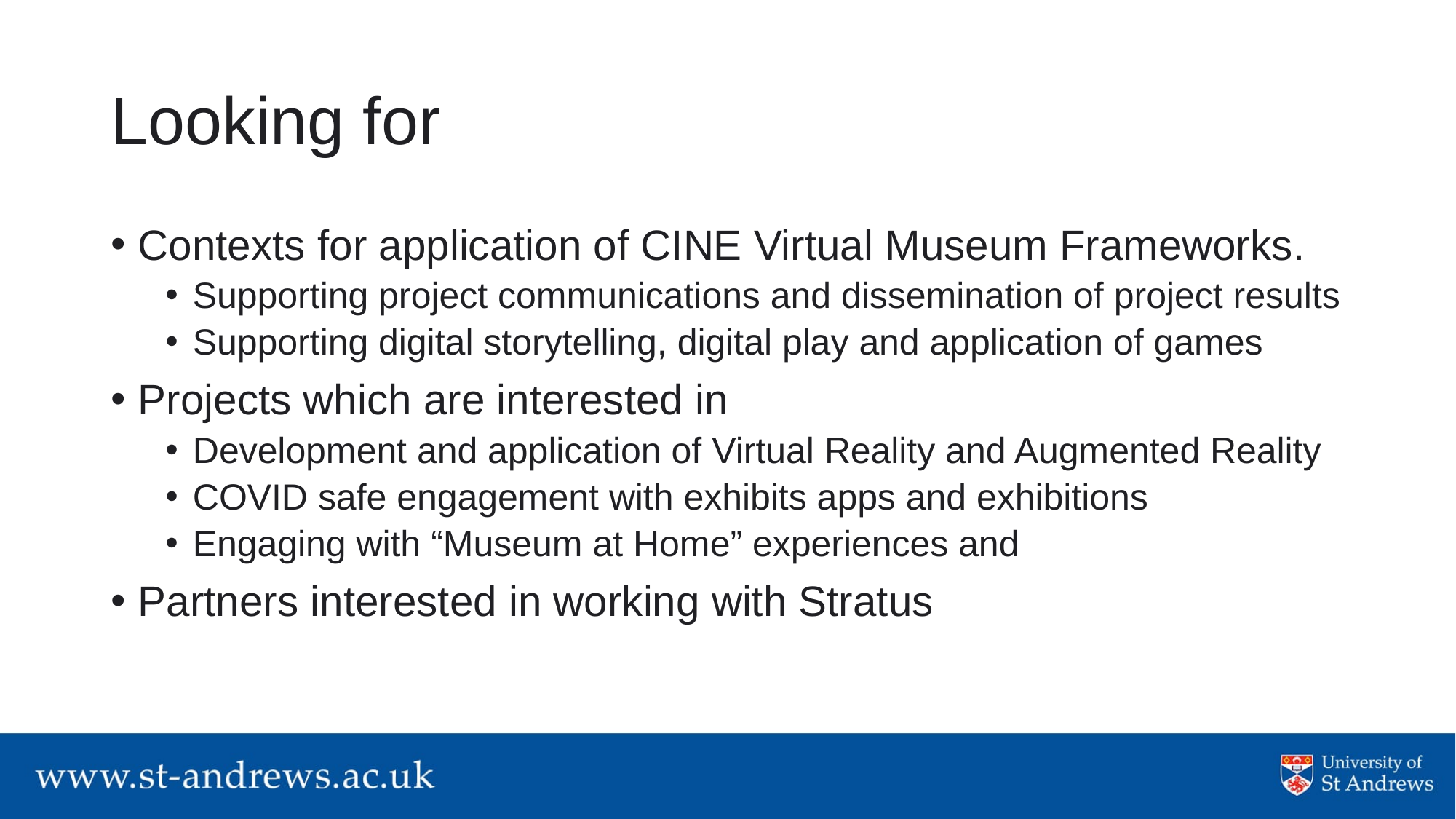

# Looking for
Contexts for application of CINE Virtual Museum Frameworks.
Supporting project communications and dissemination of project results
Supporting digital storytelling, digital play and application of games
Projects which are interested in
Development and application of Virtual Reality and Augmented Reality
COVID safe engagement with exhibits apps and exhibitions
Engaging with “Museum at Home” experiences and
Partners interested in working with Stratus